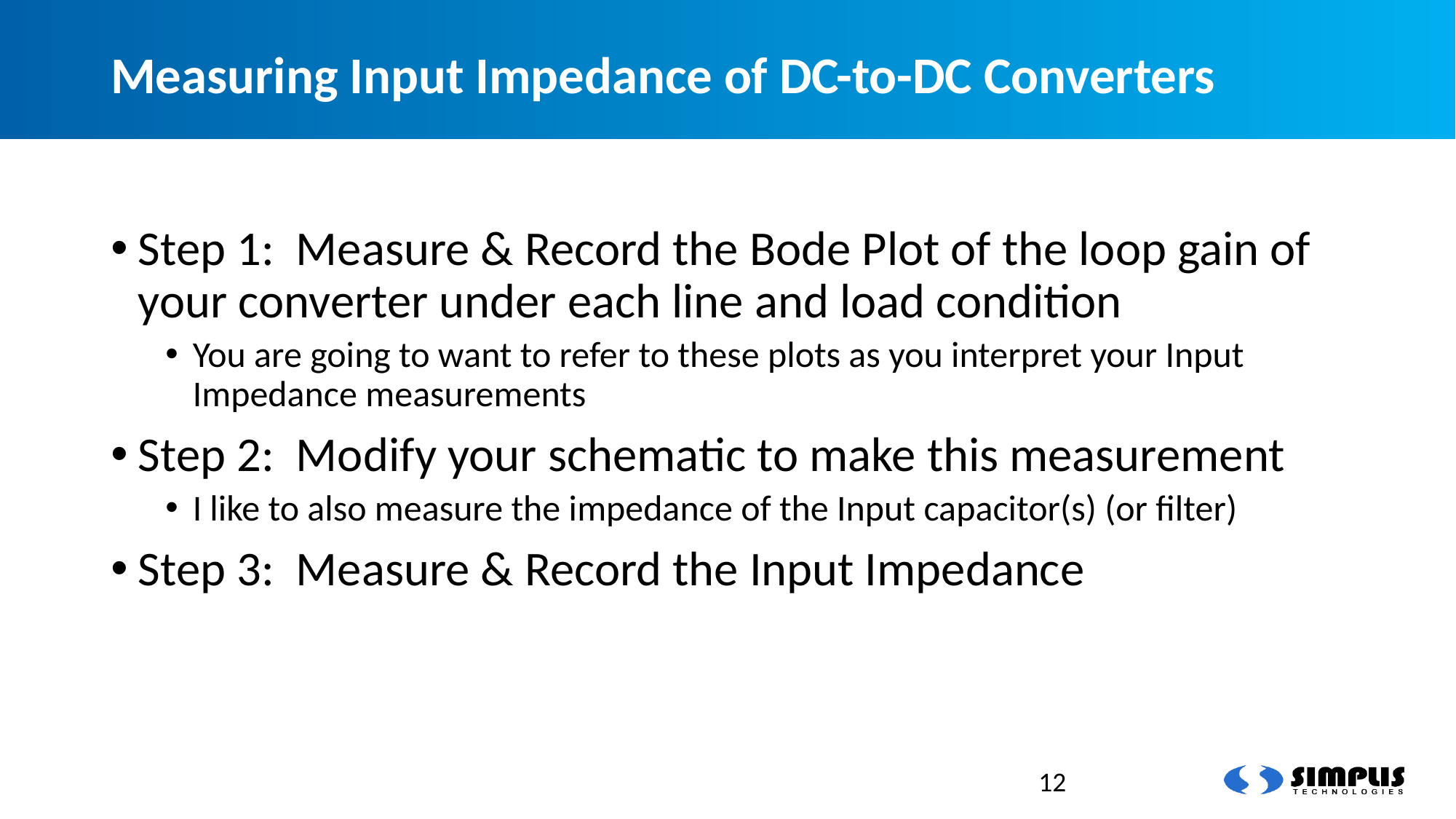

# Measuring Input Impedance of DC-to-DC Converters
Step 1:  Measure & Record the Bode Plot of the loop gain of your converter under each line and load condition
You are going to want to refer to these plots as you interpret your Input Impedance measurements
Step 2:  Modify your schematic to make this measurement
I like to also measure the impedance of the Input capacitor(s) (or filter)
Step 3:  Measure & Record the Input Impedance
12